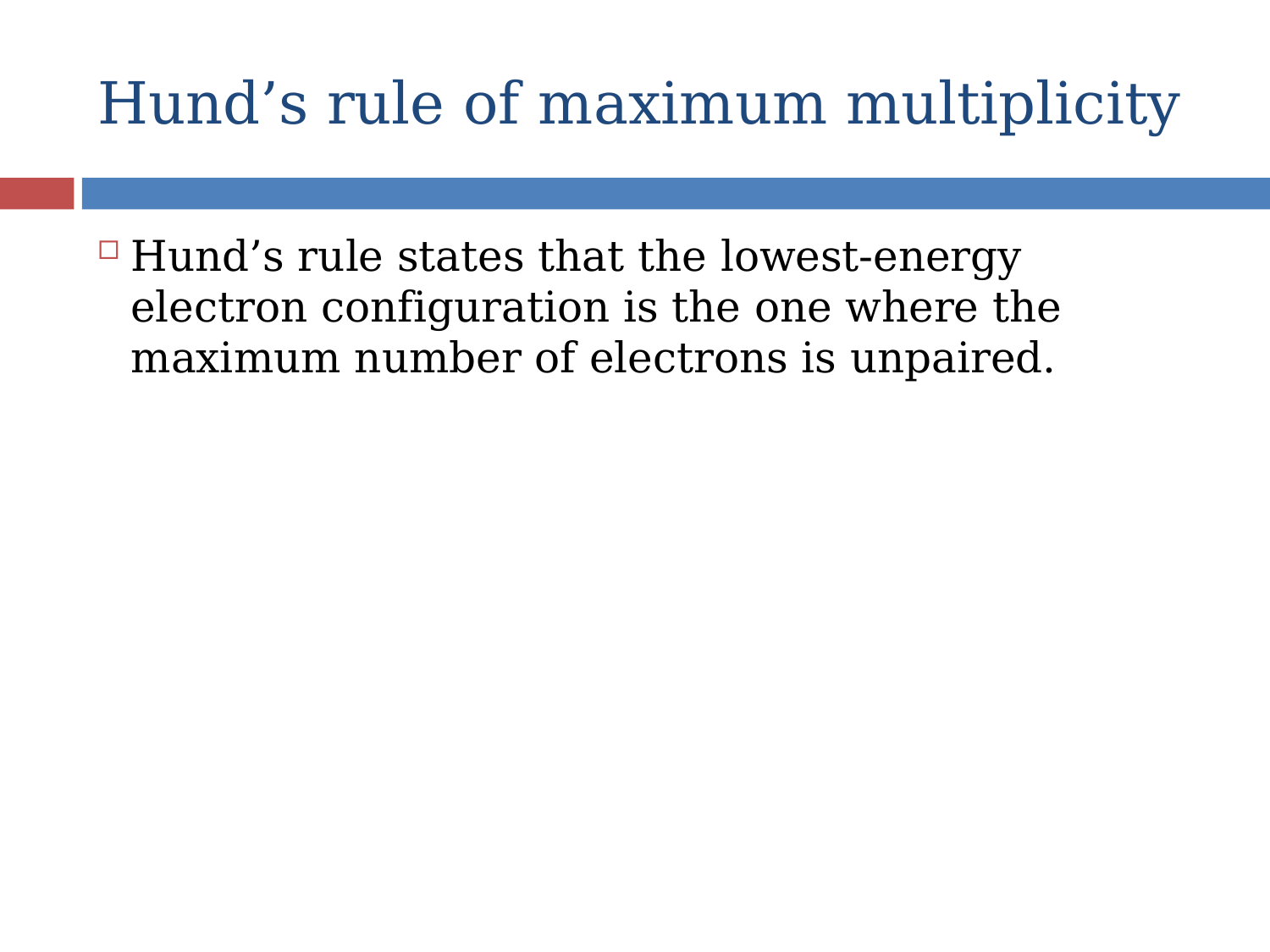

# Hund’s rule of maximum multiplicity
Hund’s rule states that the lowest-energy electron configuration is the one where the maximum number of electrons is unpaired.